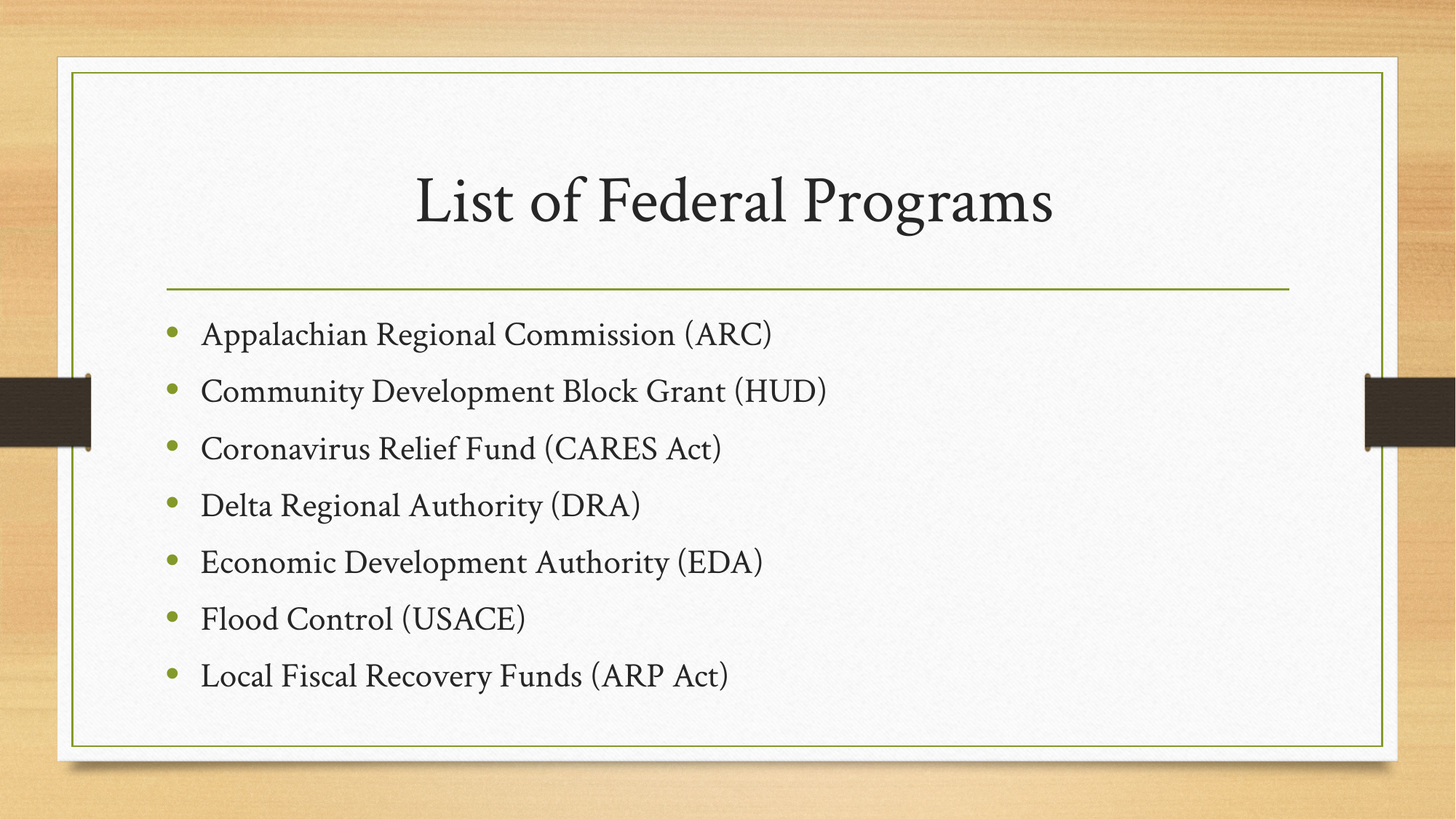

# List of Federal Programs
Appalachian Regional Commission (ARC)
Community Development Block Grant (HUD)
Coronavirus Relief Fund (CARES Act)
Delta Regional Authority (DRA)
Economic Development Authority (EDA)
Flood Control (USACE)
Local Fiscal Recovery Funds (ARP Act)